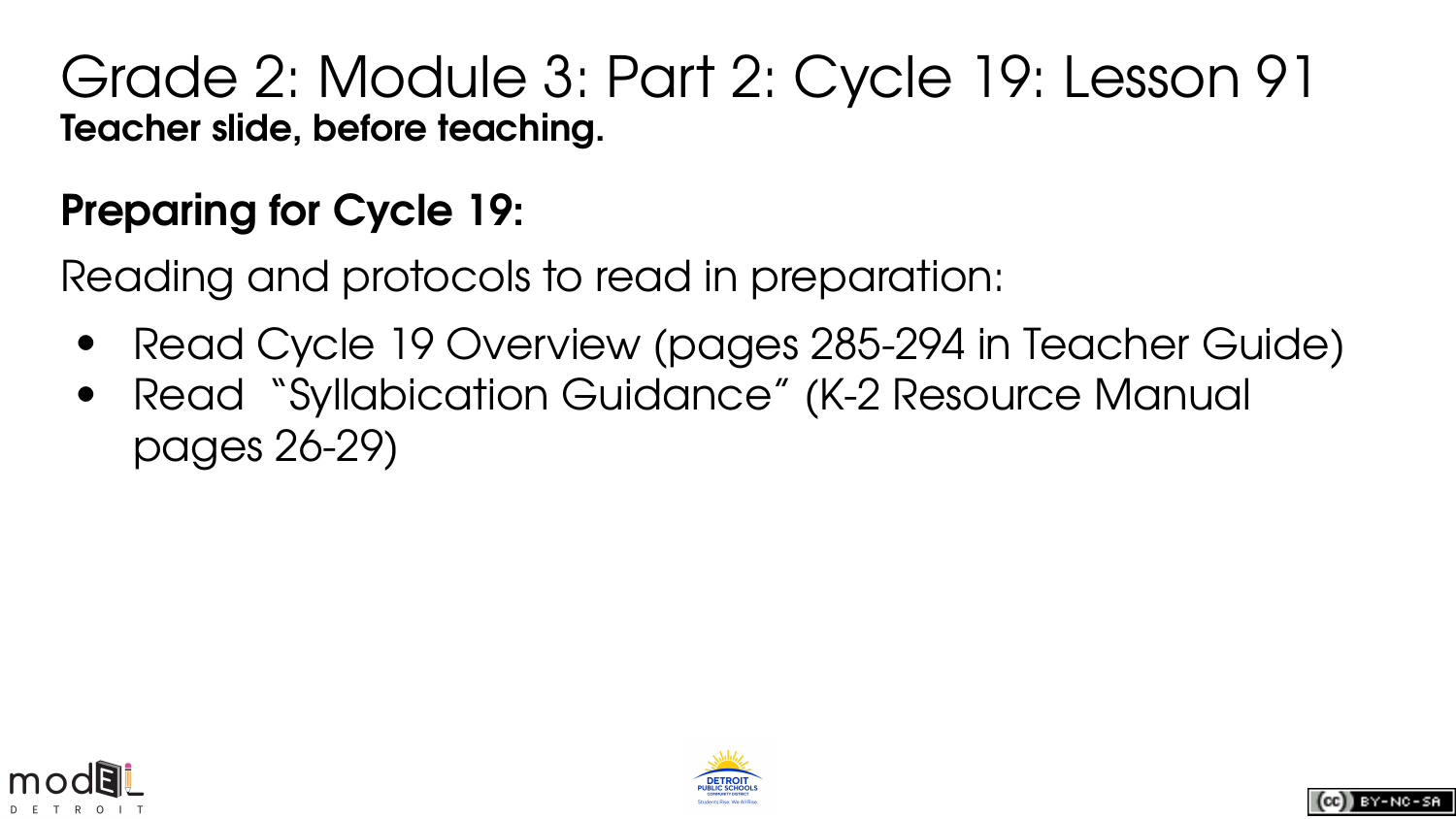

# Grade 2: Module 3: Part 2: Cycle 19: Lesson 91
Teacher slide, before teaching.
Preparing for Cycle 19:
Reading and protocols to read in preparation:
Read Cycle 19 Overview (pages 285-294 in Teacher Guide)
Read  “Syllabication Guidance” (K-2 Resource Manual  pages 26-29)